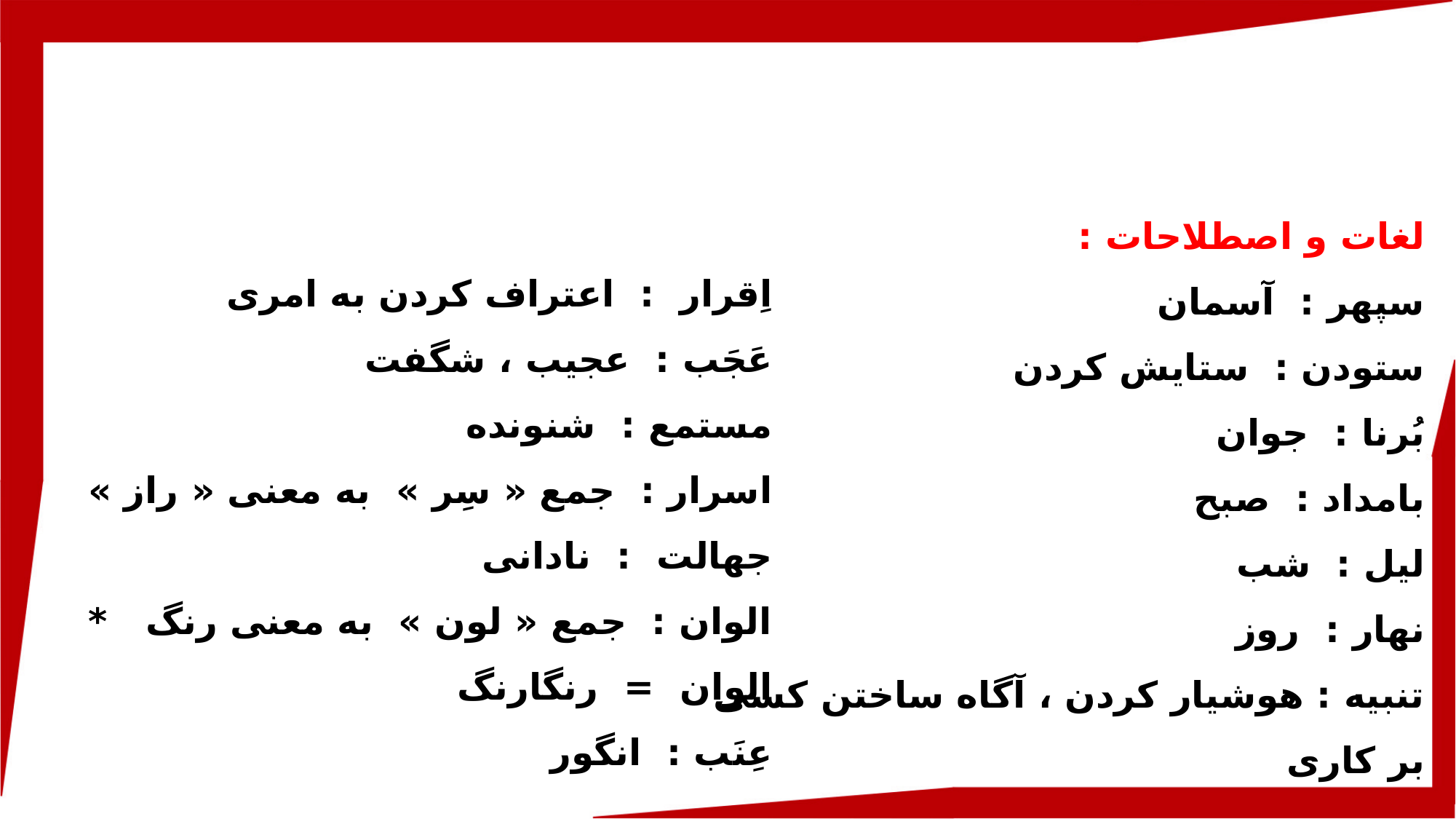

لغات و اصطلاحات :
سپهر :  آسمان
ستودن :  ستایش کردن
بُرنا :  جوان
بامداد :  صبح
لیل :  شب
نهار :  روز
تنبیه : هوشیار کردن ، آگاه ساختن کسی بر کاری
اِقرار  :  اعتراف کردن به امری
عَجَب :  عجیب ، شگفت
مستمع :  شنونده
اسرار :  جمع « سِر »  به معنی « راز »
جهالت  :  نادانی
الوان :  جمع « لون »  به معنی رنگ   *   الوان  =  رنگارنگ
عِنَب :  انگور